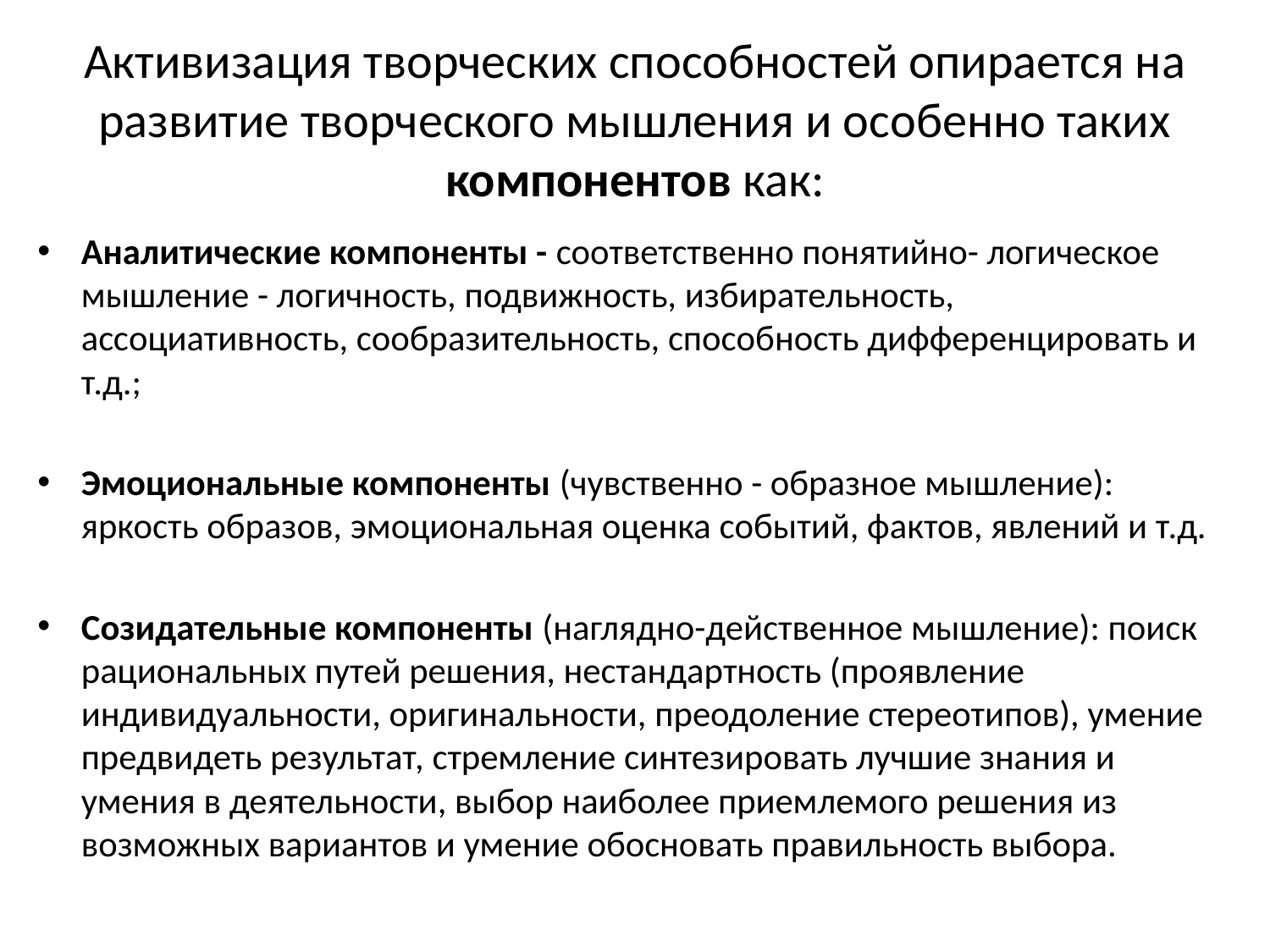

# Активизация творческих способностей опирается на развитие творческого мышления и особенно таких компонентов как:
Аналитические компоненты - соответственно понятийно- логическое мышление - логичность, подвижность, избирательность, ассоциативность, сообразительность, способность дифференцировать и т.д.;

Эмоциональные компоненты (чувственно - образное мышление): яркость образов, эмоциональная оценка событий, фактов, явлений и т.д.

Созидательные компоненты (наглядно-действенное мышление): поиск рациональных путей решения, нестандартность (проявление индивидуальности, оригинальности, преодоление стереотипов), умение предвидеть результат, стремление синтезировать лучшие знания и умения в деятельности, выбор наиболее приемлемого решения из возможных вариантов и умение обосновать правильность выбора.